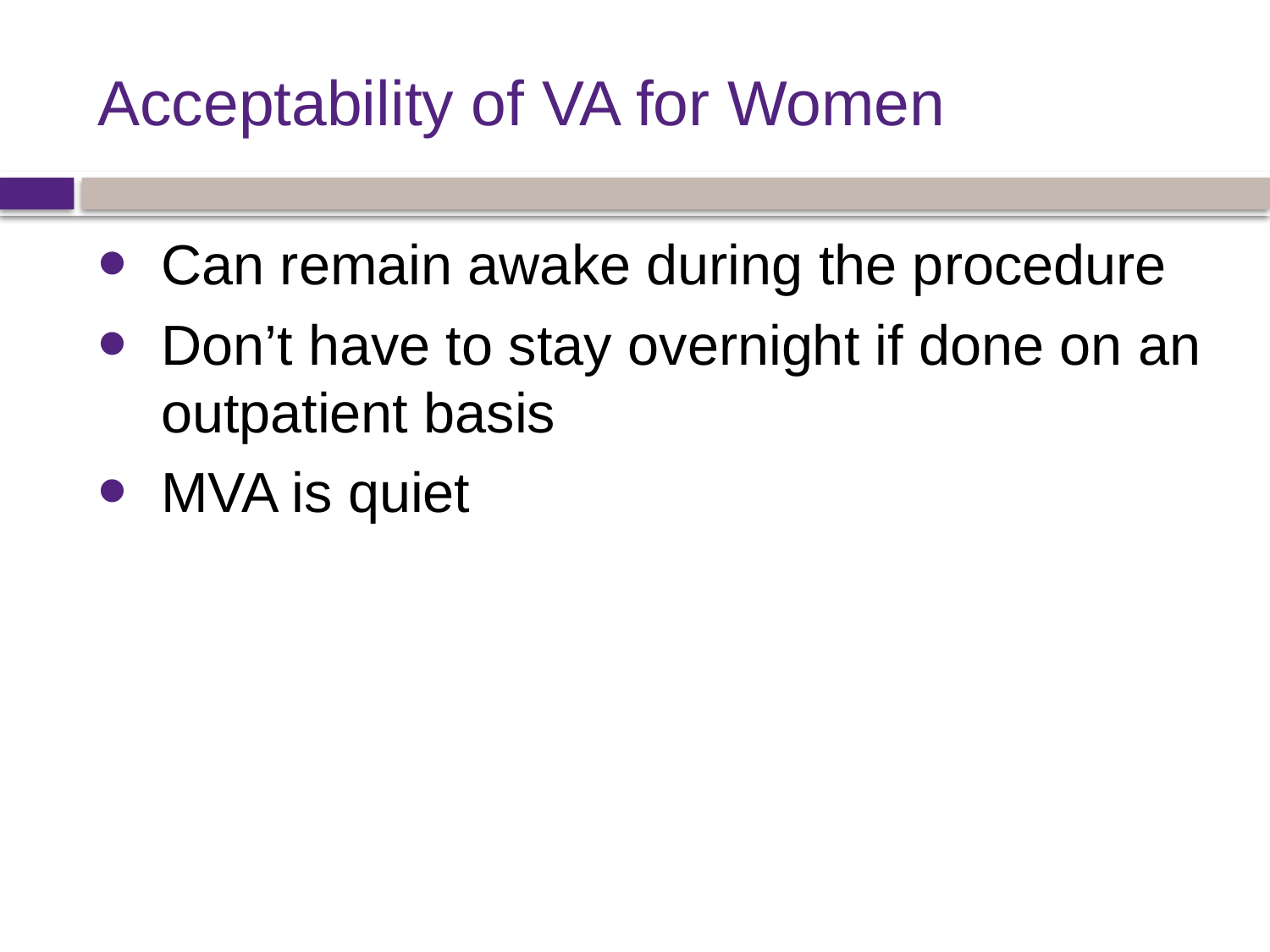

# Acceptability of VA for Women
Can remain awake during the procedure
Don’t have to stay overnight if done on an outpatient basis
MVA is quiet